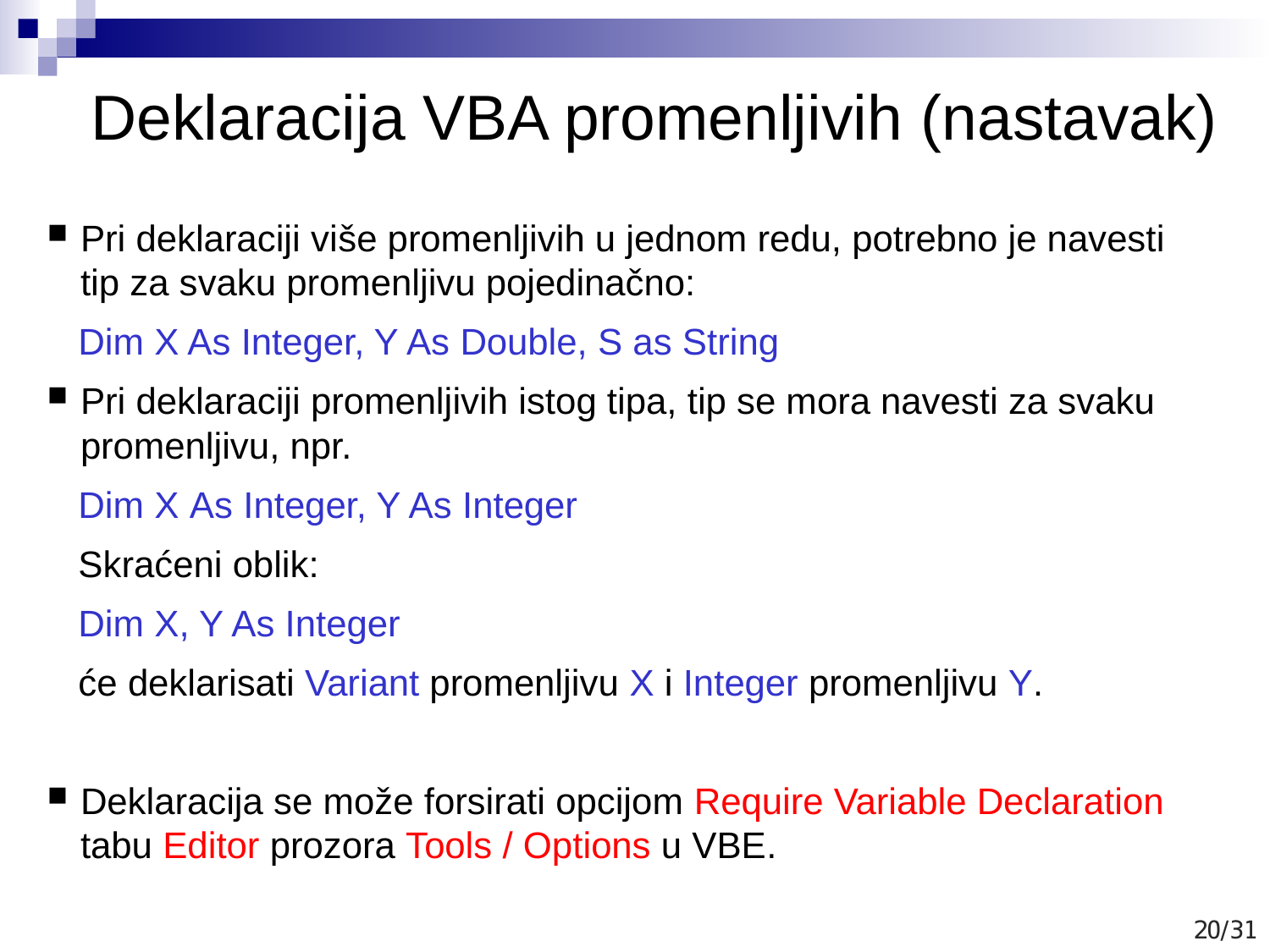

# Deklaracija VBA promenljivih (nastavak)
Pri deklaraciji više promenljivih u jednom redu, potrebno je navesti tip za svaku promenljivu pojedinačno:
   Dim X As Integer, Y As Double, S as String
Pri deklaraciji promenljivih istog tipa, tip se mora navesti za svaku promenljivu, npr.
   Dim X As Integer, Y As Integer
   Skraćeni oblik:
   Dim X, Y As Integer
   će deklarisati Variant promenljivu X i Integer promenljivu Y.

Deklaracija se može forsirati opcijom Require Variable Declaration tabu Editor prozora Tools / Options u VBE.
20/31